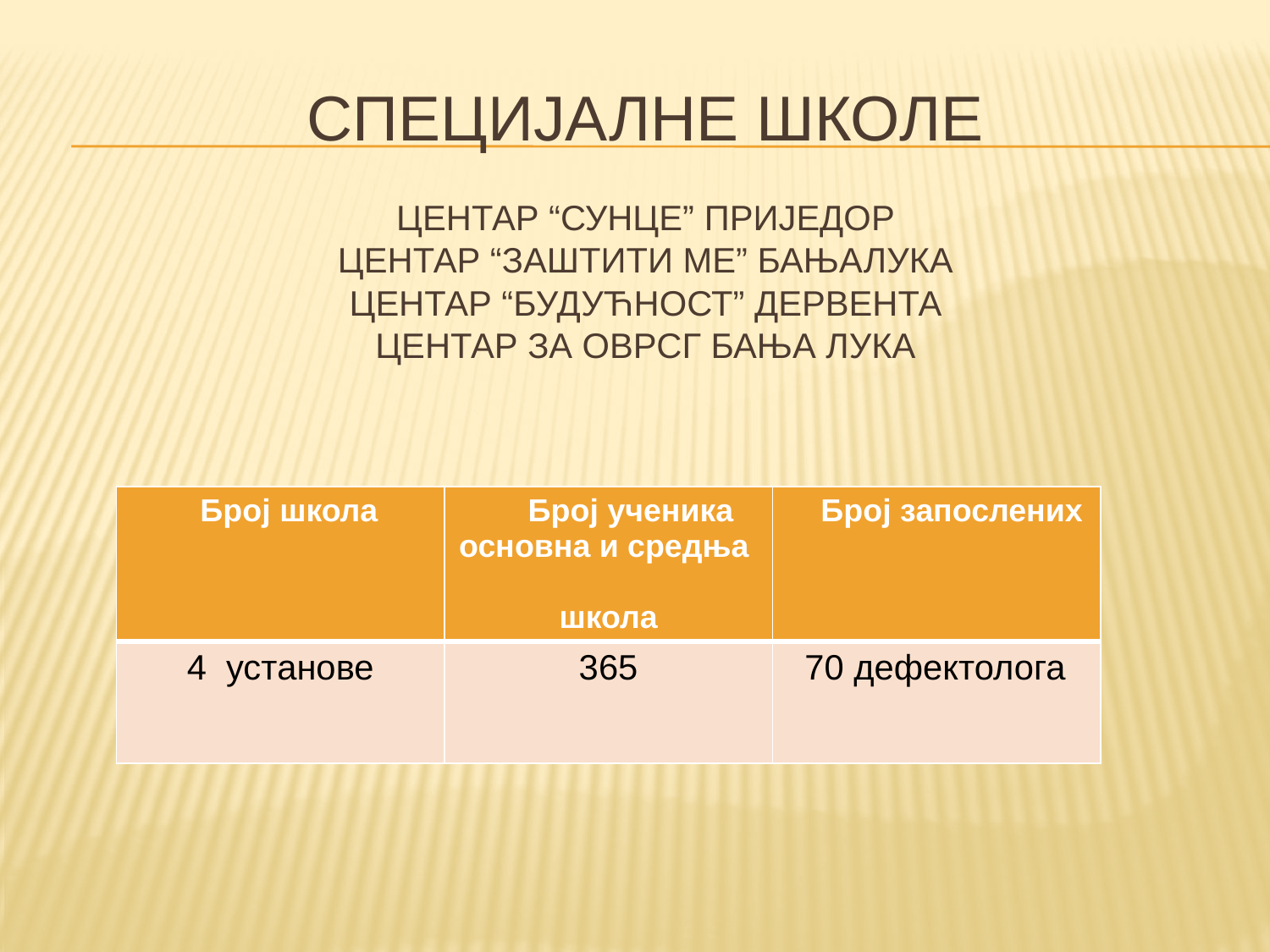

# Специјалне школе Центар “Сунце” приједор Центар “Заштити ме” бањалука Центар “Будућност” Дервента центар за оврсг бања лука
| Број школа | Број ученика основна и средња школа | Број запослених |
| --- | --- | --- |
| 4 установе | 365 | 70 дефектолога |